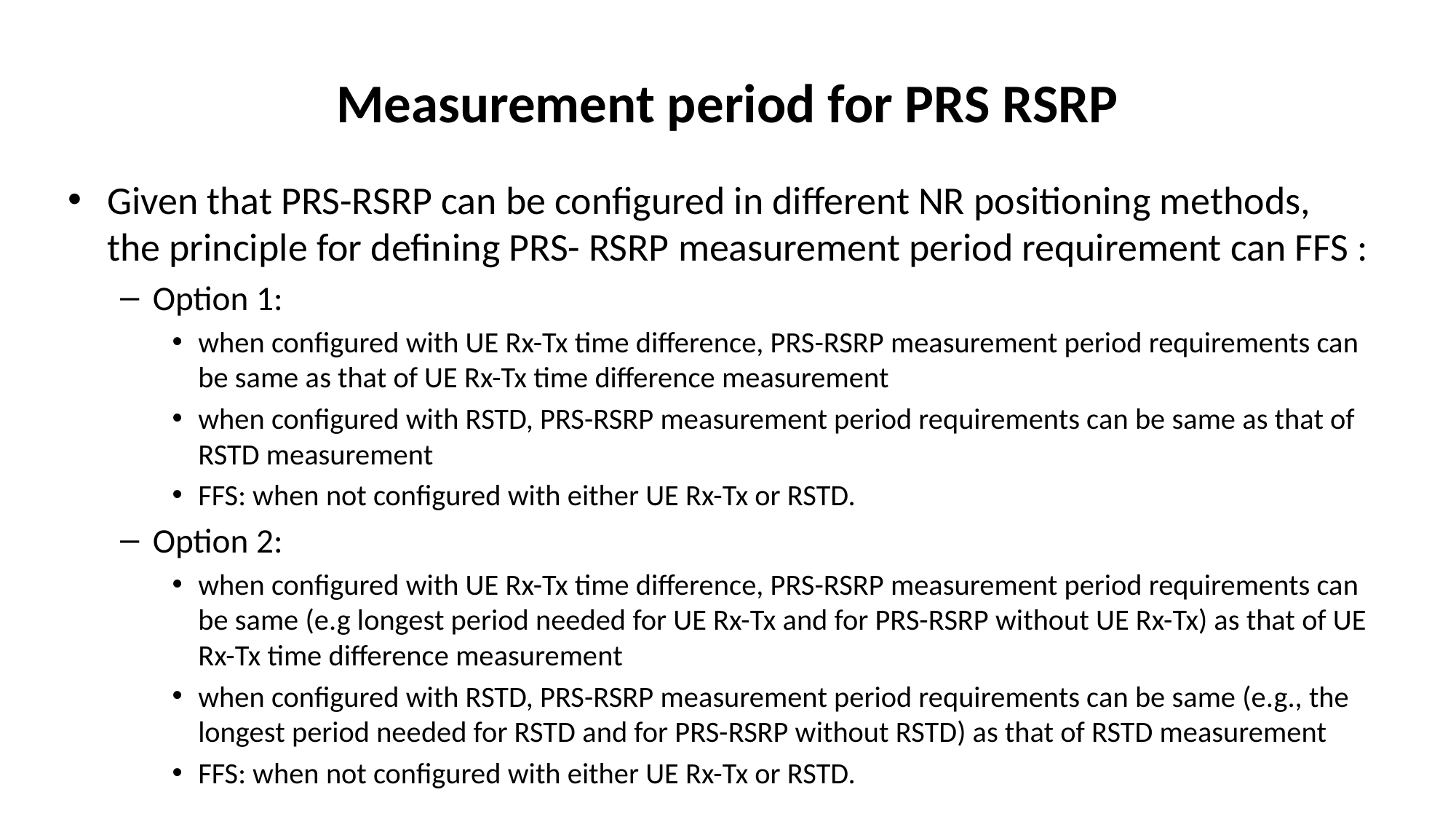

# Measurement period for PRS RSRP
Given that PRS-RSRP can be configured in different NR positioning methods, the principle for defining PRS- RSRP measurement period requirement can FFS :
Option 1:
when configured with UE Rx-Tx time difference, PRS-RSRP measurement period requirements can be same as that of UE Rx-Tx time difference measurement
when configured with RSTD, PRS-RSRP measurement period requirements can be same as that of RSTD measurement
FFS: when not configured with either UE Rx-Tx or RSTD.
Option 2:
when configured with UE Rx-Tx time difference, PRS-RSRP measurement period requirements can be same (e.g longest period needed for UE Rx-Tx and for PRS-RSRP without UE Rx-Tx) as that of UE Rx-Tx time difference measurement
when configured with RSTD, PRS-RSRP measurement period requirements can be same (e.g., the longest period needed for RSTD and for PRS-RSRP without RSTD) as that of RSTD measurement
FFS: when not configured with either UE Rx-Tx or RSTD.